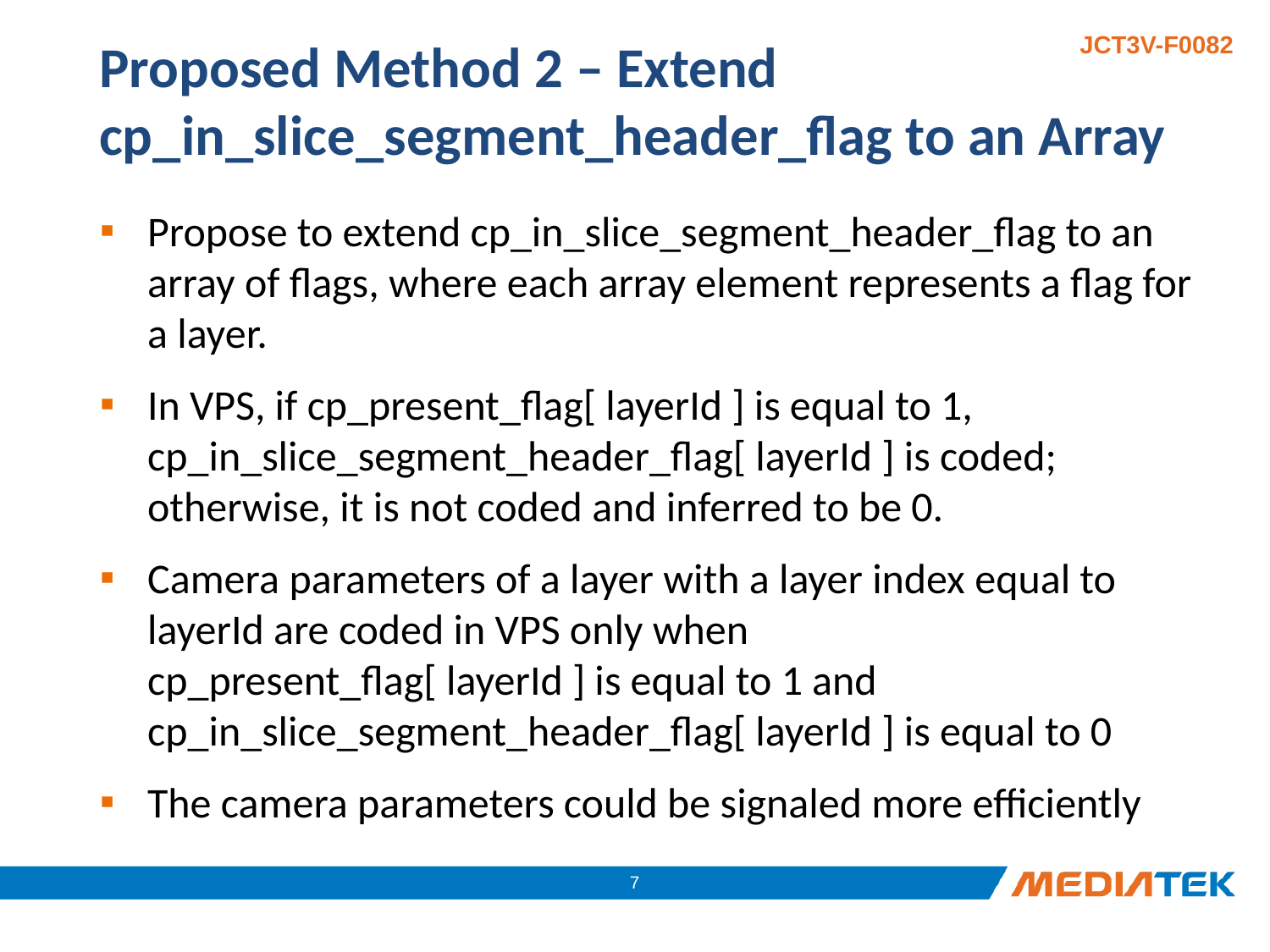

# Proposed Method 2 – Extend cp_in_slice_segment_header_flag to an Array
Propose to extend cp_in_slice_segment_header_flag to an array of flags, where each array element represents a flag for a layer.
In VPS, if cp_present_flag[ layerId ] is equal to 1, cp_in_slice_segment_header_flag[ layerId ] is coded; otherwise, it is not coded and inferred to be 0.
Camera parameters of a layer with a layer index equal to layerId are coded in VPS only when cp_present_flag[ layerId ] is equal to 1 and cp_in_slice_segment_header_flag[ layerId ] is equal to 0
The camera parameters could be signaled more efficiently
7